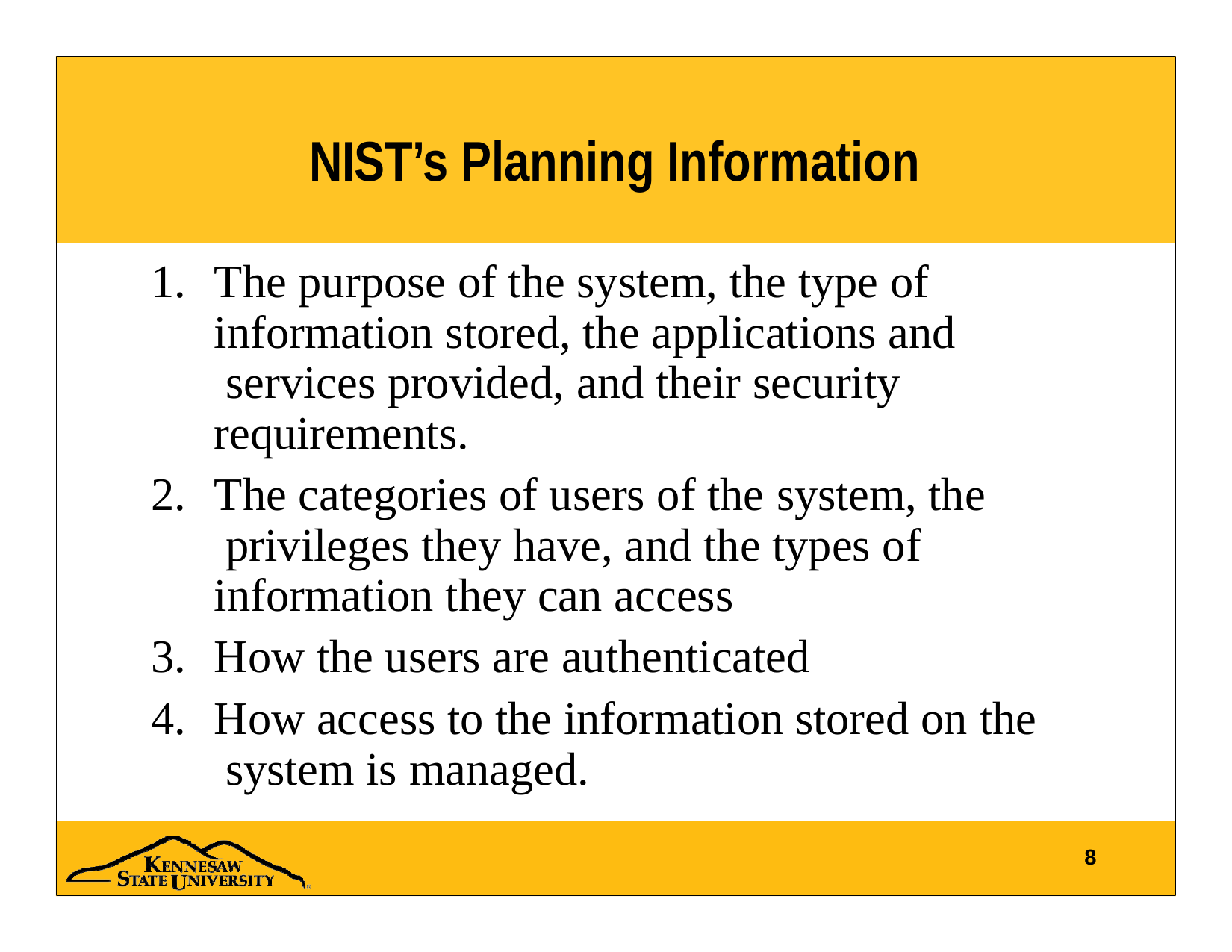

# NIST’s Planning Information
The purpose of the system, the type of  information stored, the applications and  services provided, and their security  requirements.
The categories of users of the system, the  privileges they have, and the types of  information they can access
How the users are authenticated
How access to the information stored on the  system is managed.

8